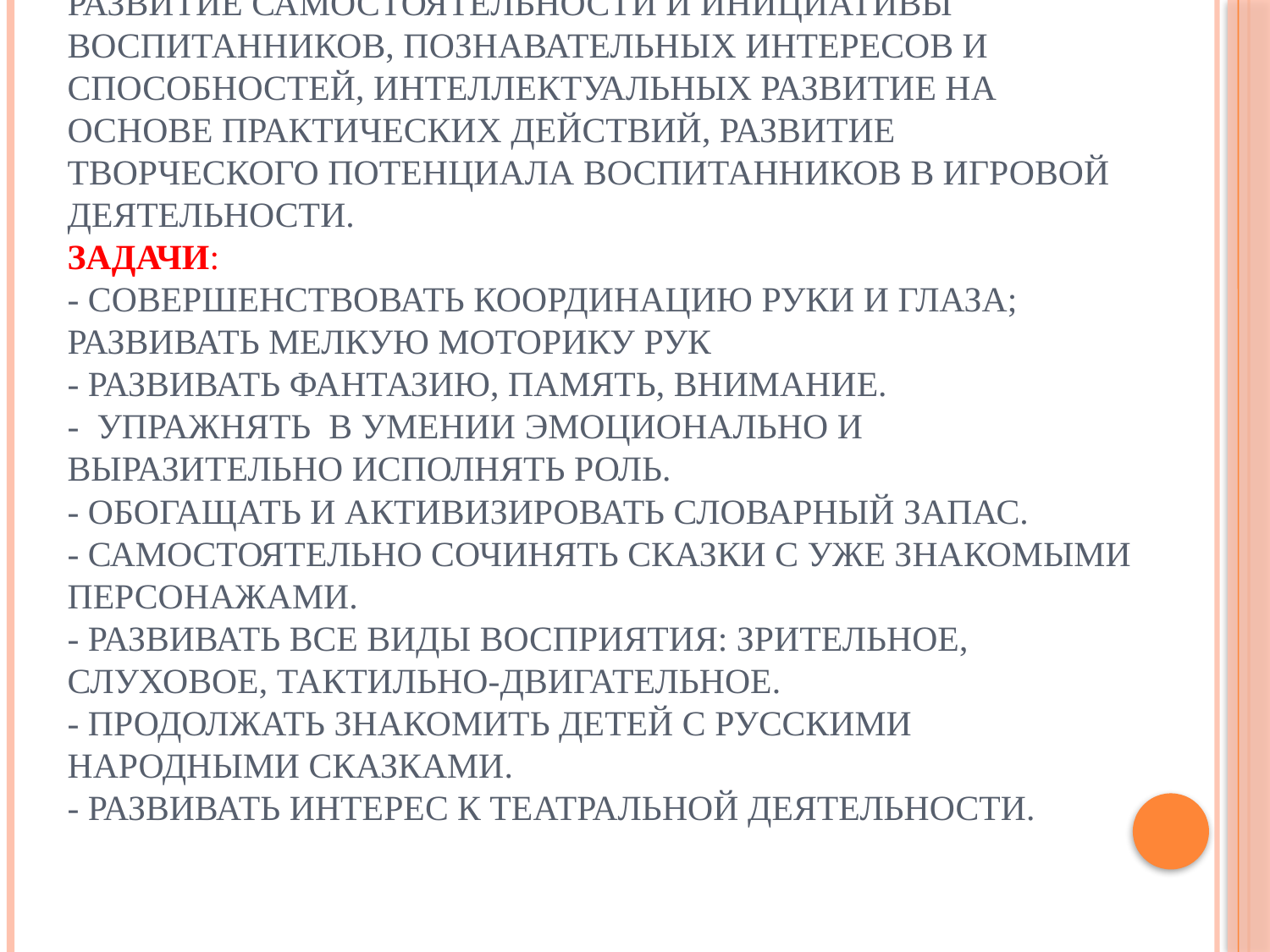

# Цель: развитие самостоятельности и инициативы воспитанников, познавательных интересов и способностей, интеллектуальных развитие на основе практических действий, развитие творческого потенциала воспитанников в игровой деятельности. Задачи: - совершенствовать координацию руки и глаза; развивать мелкую моторику рук - развивать фантазию, память, внимание. -  упражнять  в умении эмоционально и выразительно исполнять роль. - обогащать и активизировать словарный запас. - самостоятельно сочинять сказки с уже знакомыми персонажами. - развивать все виды восприятия: зрительное, слуховое, тактильно-двигательное. - продолжать знакомить детей с русскими народными сказками. - развивать интерес к театральной деятельности.